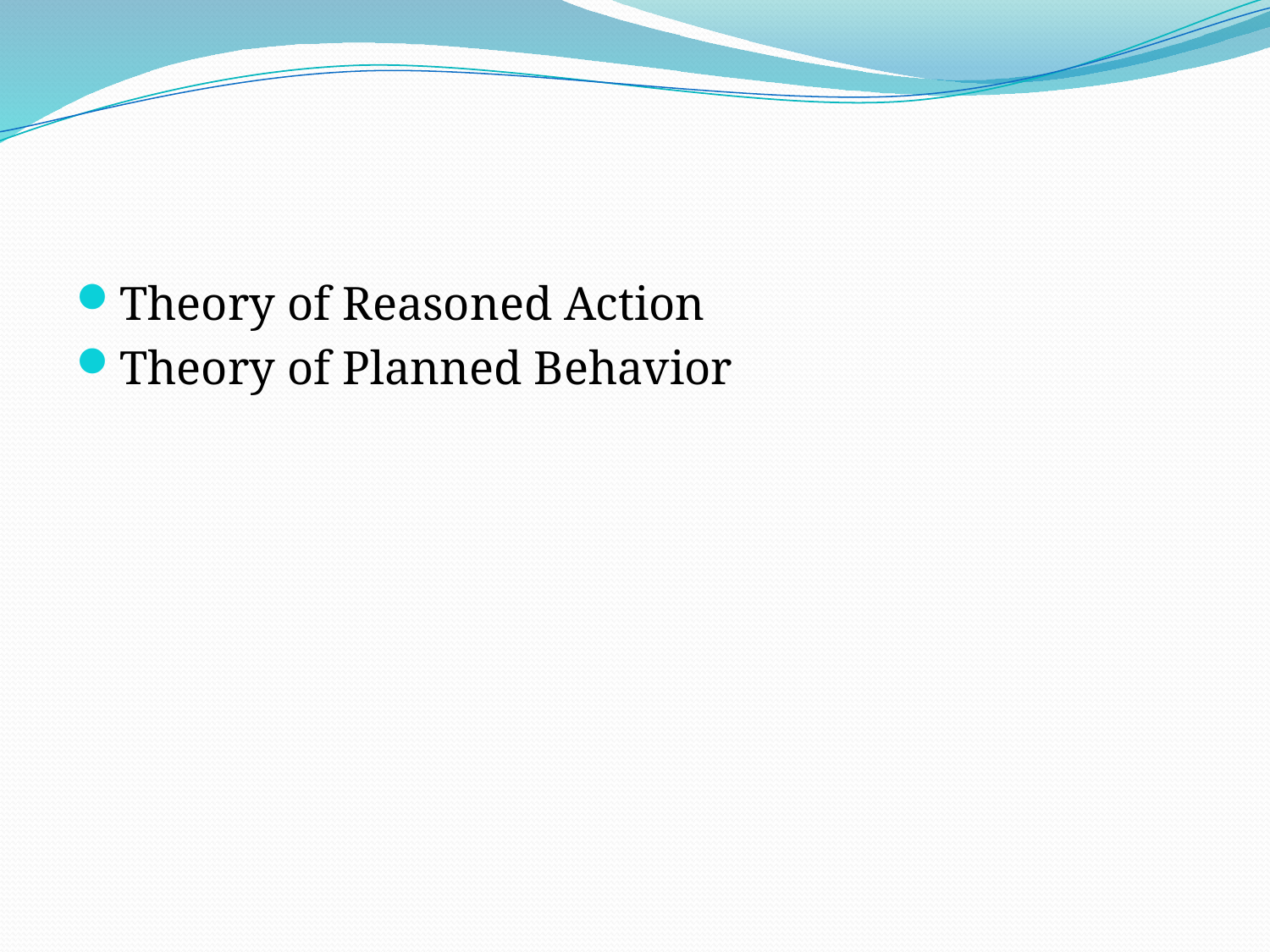

#
Theory of Reasoned Action
Theory of Planned Behavior